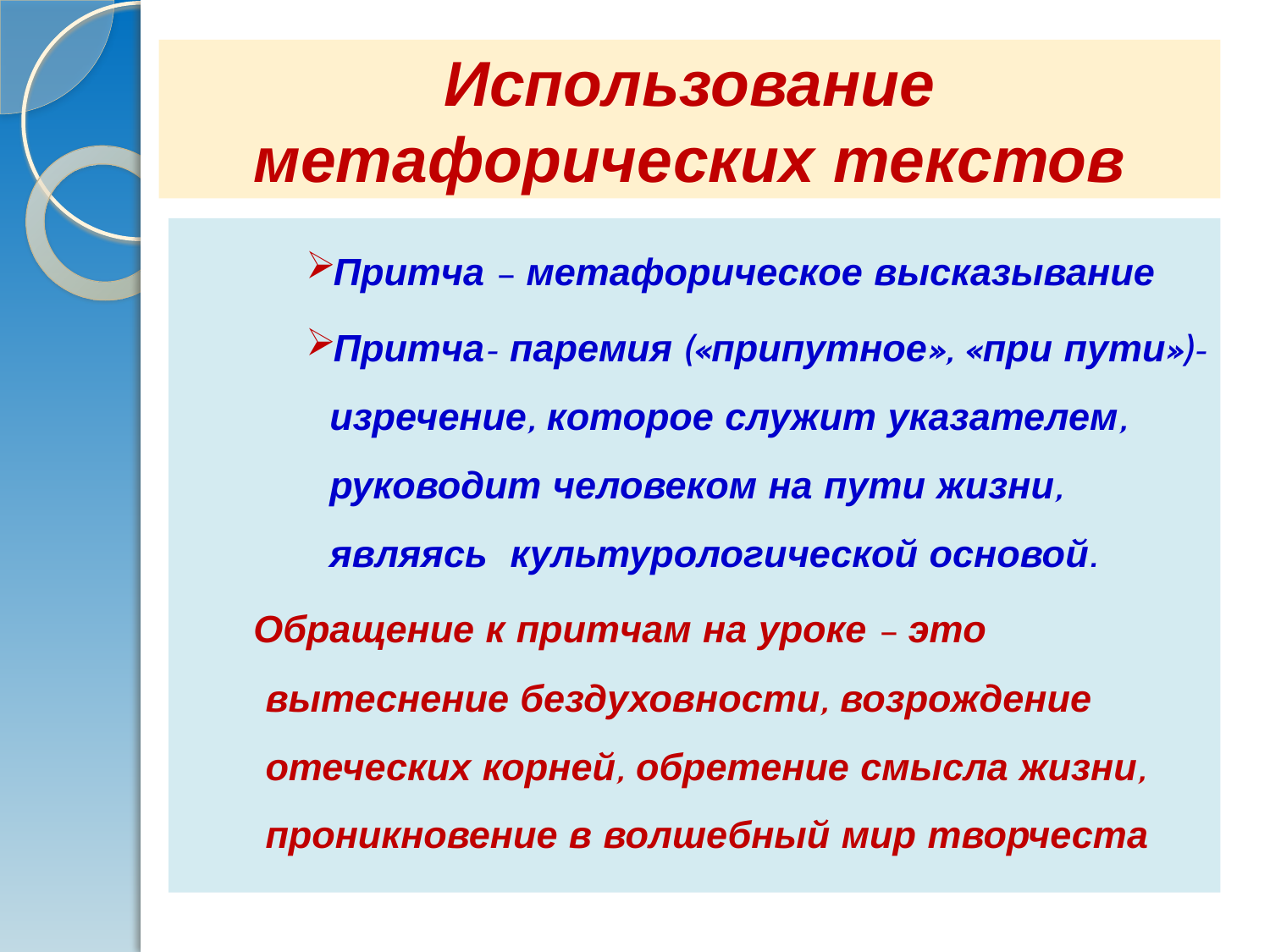

# Использование метафорических текстов
Притча – метафорическое высказывание
Притча- паремия («припутное», «при пути»)- изречение, которое служит указателем, руководит человеком на пути жизни, являясь  культурологической основой.
Обращение к притчам на уроке – это вытеснение бездуховности, возрождение отеческих корней, обретение смысла жизни, проникновение в волшебный мир творчеста